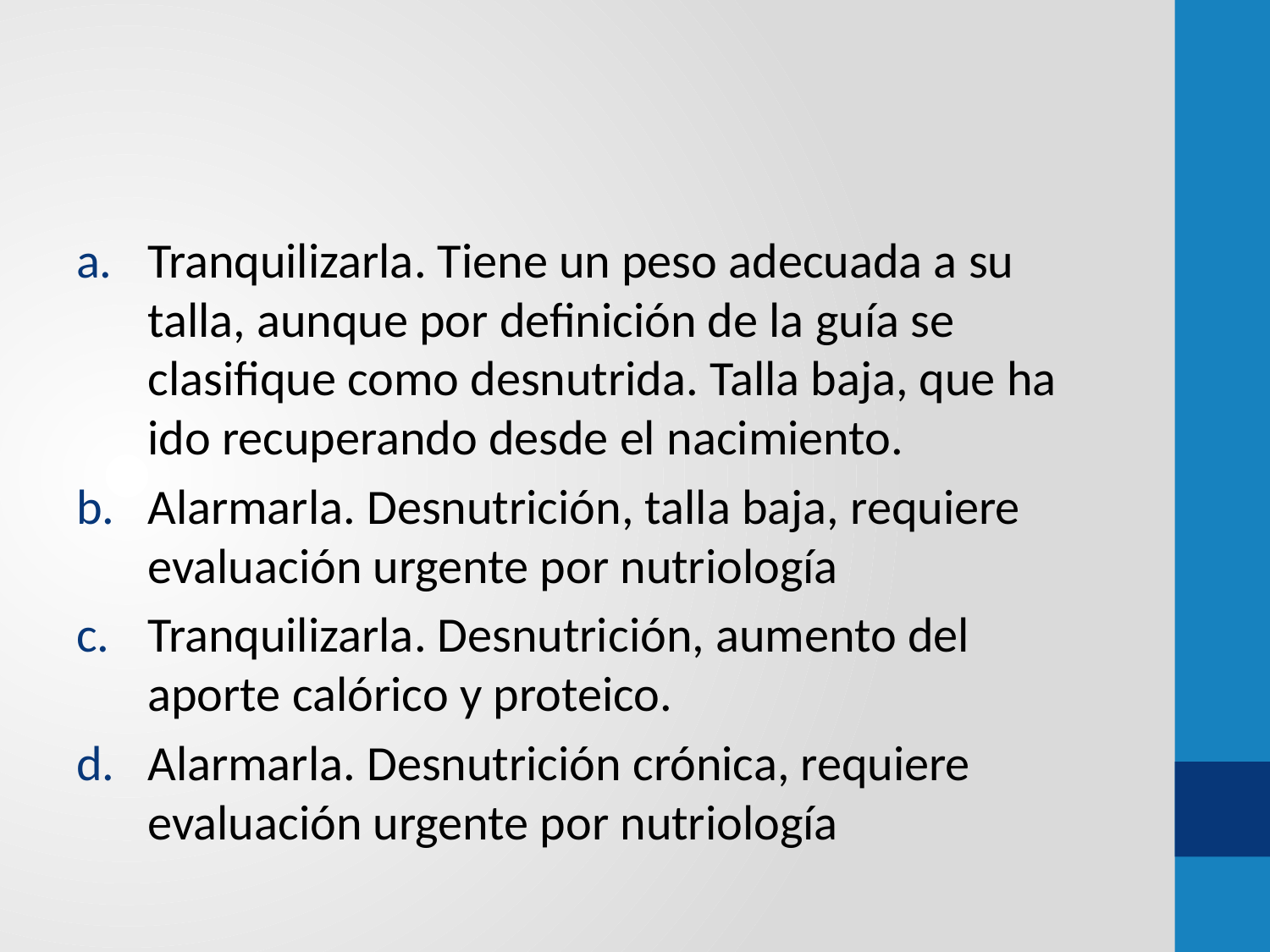

#
Tranquilizarla. Tiene un peso adecuada a su talla, aunque por definición de la guía se clasifique como desnutrida. Talla baja, que ha ido recuperando desde el nacimiento.
Alarmarla. Desnutrición, talla baja, requiere evaluación urgente por nutriología
Tranquilizarla. Desnutrición, aumento del aporte calórico y proteico.
Alarmarla. Desnutrición crónica, requiere evaluación urgente por nutriología